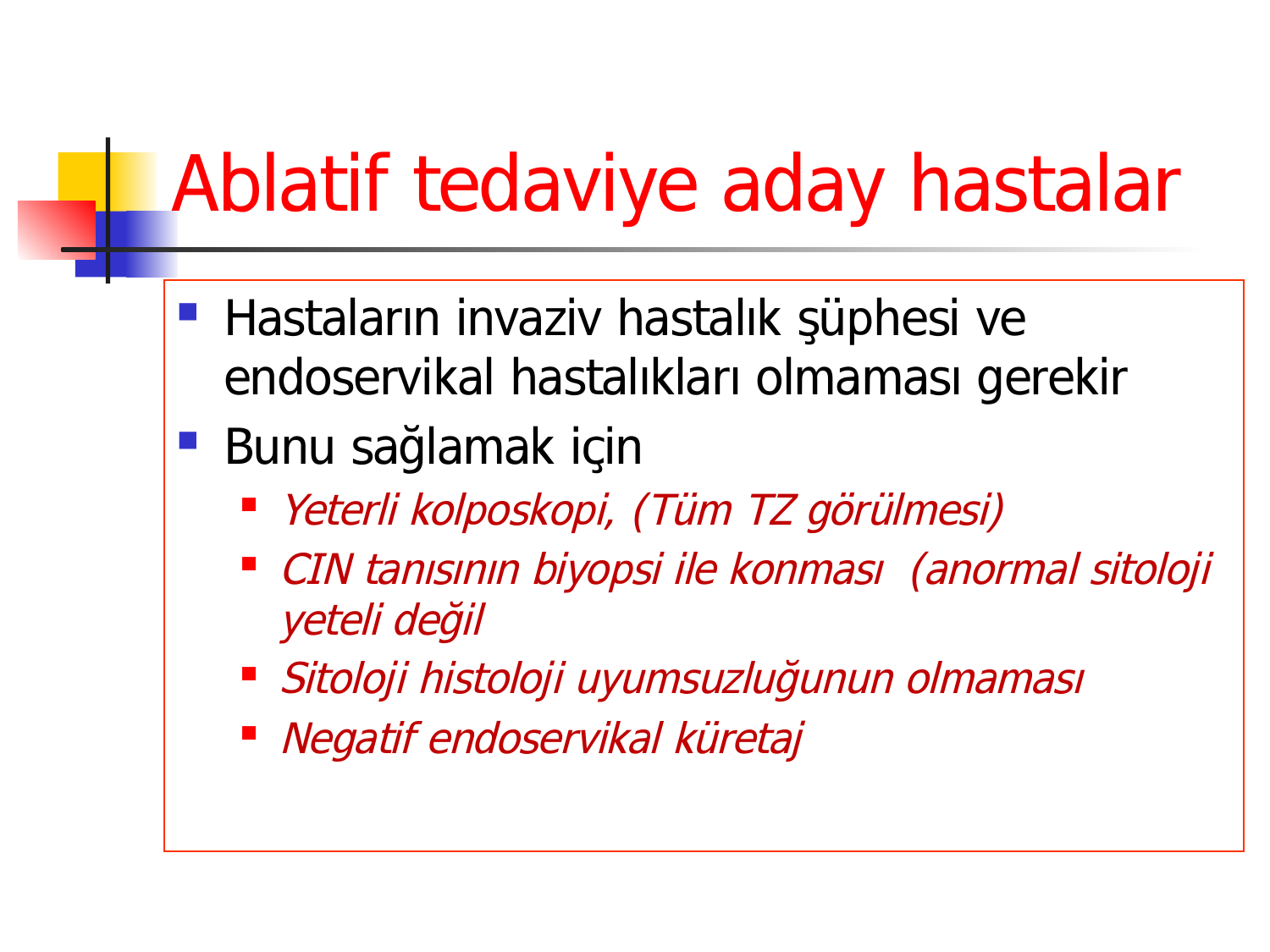

# Ablatif tedaviye aday hastalar
Hastaların invaziv hastalık şüphesi ve endoservikal hastalıkları olmaması gerekir
Bunu sağlamak için
Yeterli kolposkopi, (Tüm TZ görülmesi)
CIN tanısının biyopsi ile konması  (anormal sitoloji yeteli değil
Sitoloji histoloji uyumsuzluğunun olmaması
Negatif endoservikal küretaj